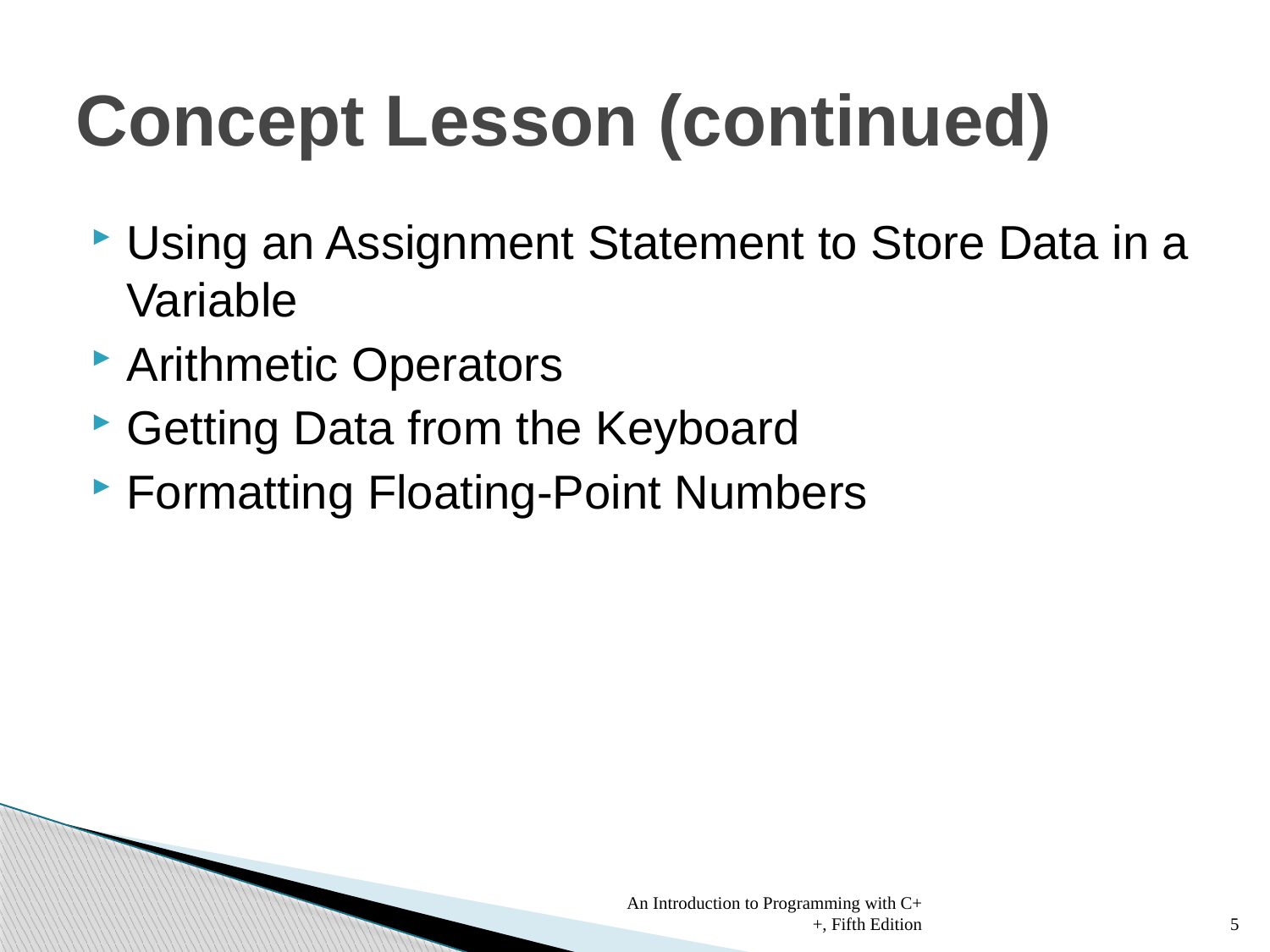

# Concept Lesson (continued)
Using an Assignment Statement to Store Data in a Variable
Arithmetic Operators
Getting Data from the Keyboard
Formatting Floating-Point Numbers
An Introduction to Programming with C++, Fifth Edition
5